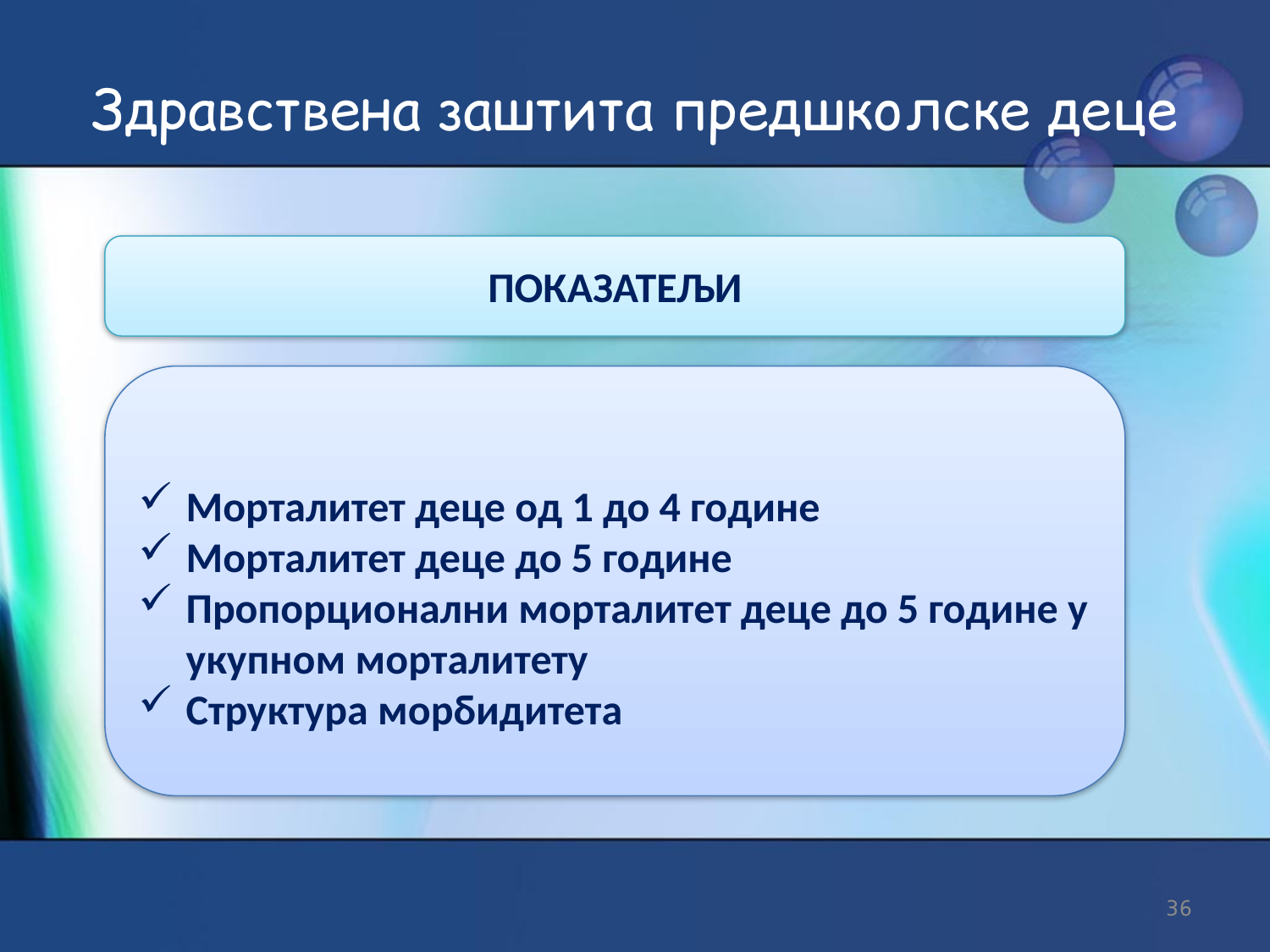

# Здравствена заштита предшколске деце

ПОКАЗАТЕЉИ

Морталитет деце од 1 до 4 године
Морталитет деце до 5 године
Пропорционални морталитет деце до 5 године у укупном морталитету
Структура морбидитета
36